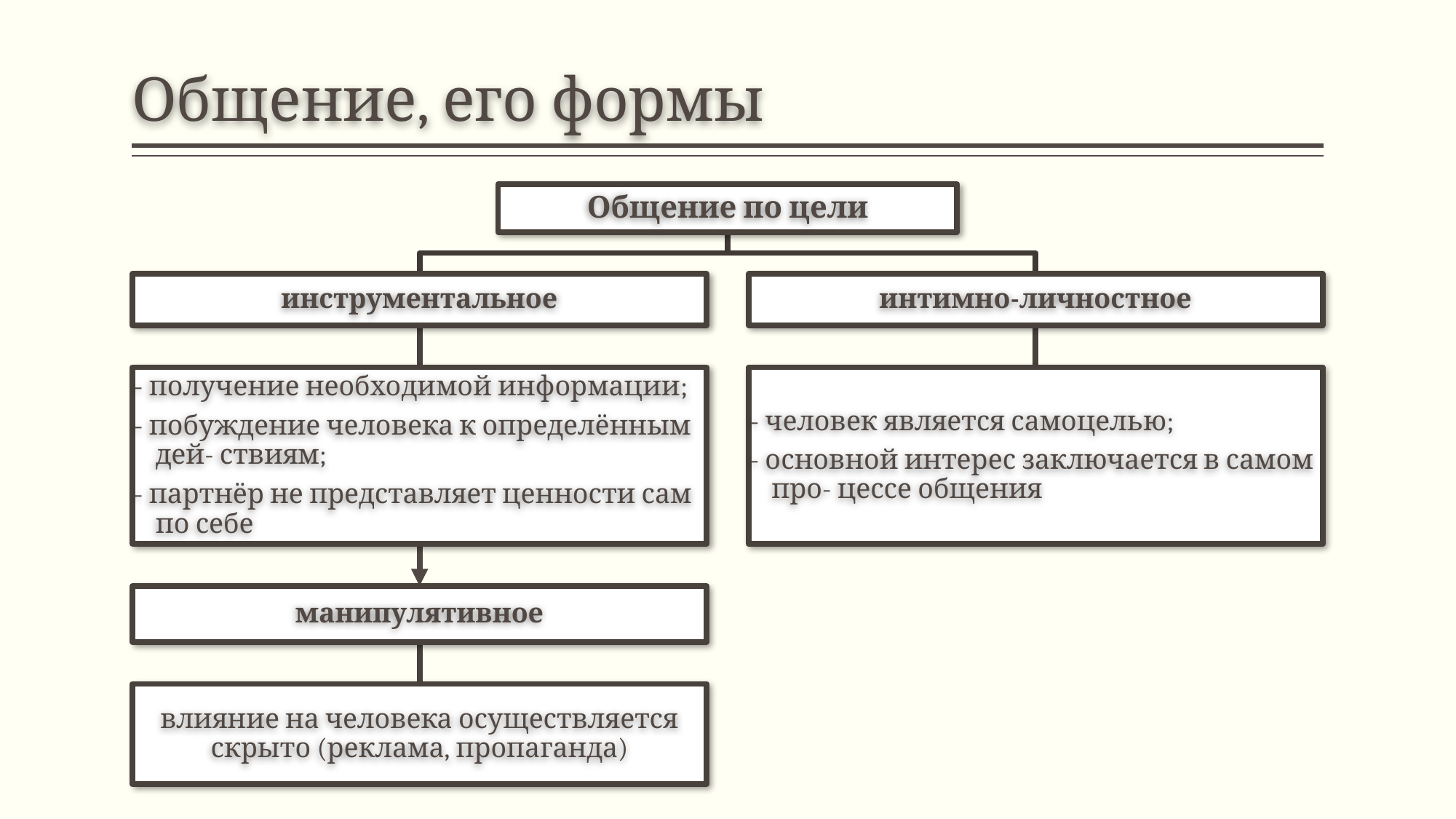

# Общение, его формы

Общение по цели

инструментальное

интимно-личностное

- получение необходимой информации;
- побуждение человека к определённым дей- ствиям;
- партнёр не представляет ценности сам по себе

- человек является самоцелью;
- основной интерес заключается в самом про- цессе общения

манипулятивное

влияние на человека осуществляется скрыто (реклама, пропаганда)